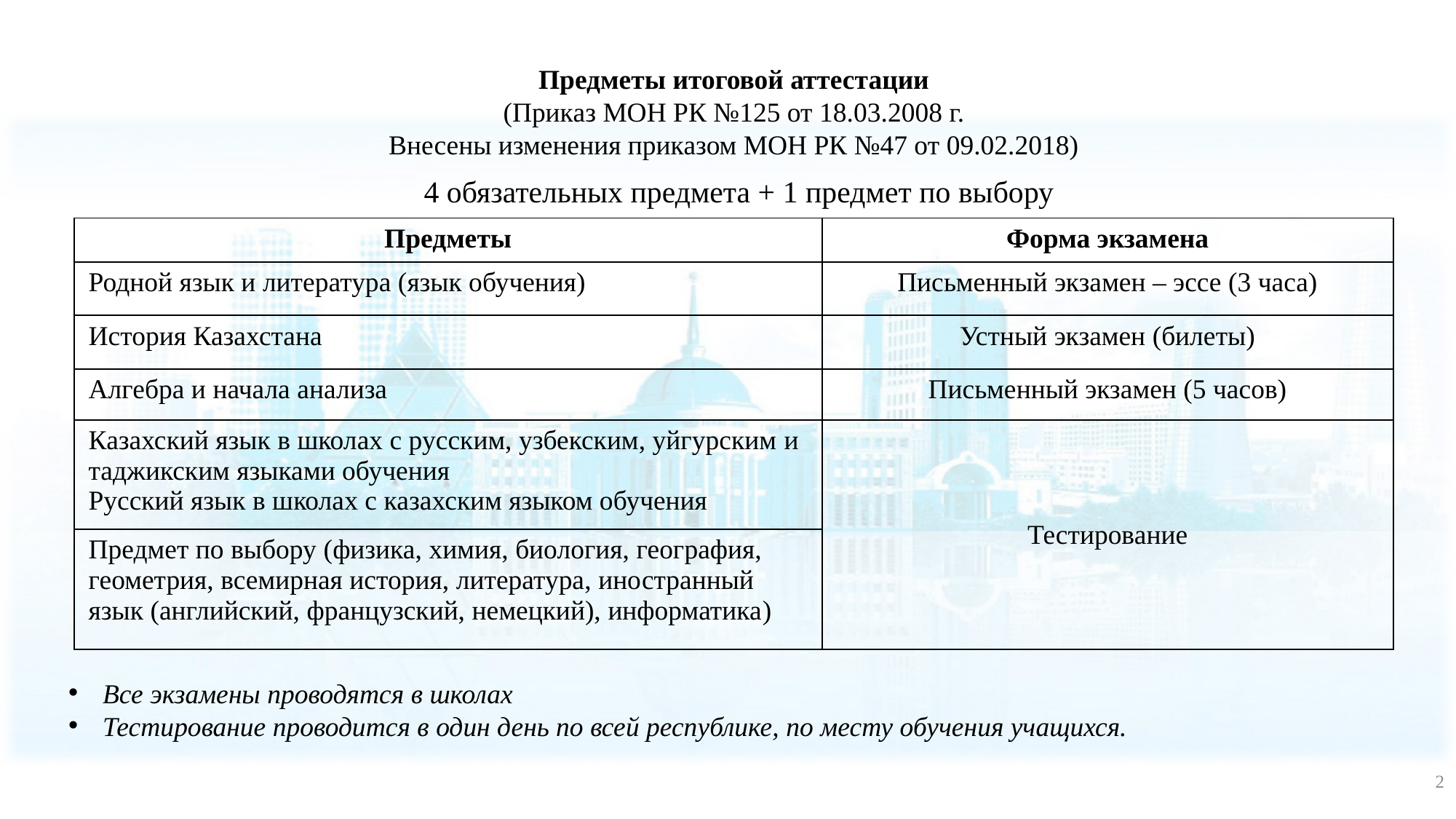

Предметы итоговой аттестации
(Приказ МОН РК №125 от 18.03.2008 г.
Внесены изменения приказом МОН РК №47 от 09.02.2018)
4 обязательных предмета + 1 предмет по выбору
| Предметы | Форма экзамена |
| --- | --- |
| Родной язык и литература (язык обучения) | Письменный экзамен – эссе (3 часа) |
| История Казахстана | Устный экзамен (билеты) |
| Алгебра и начала анализа | Письменный экзамен (5 часов) |
| Казахский язык в школах с русским, узбекским, уйгурским и таджикским языками обучения Русский язык в школах с казахским языком обучения | Тестирование |
| Предмет по выбору (физика, химия, биология, география, геометрия, всемирная история, литература, иностранный язык (английский, французский, немецкий), информатика) |  |
Все экзамены проводятся в школах
Тестирование проводится в один день по всей республике, по месту обучения учащихся.

2